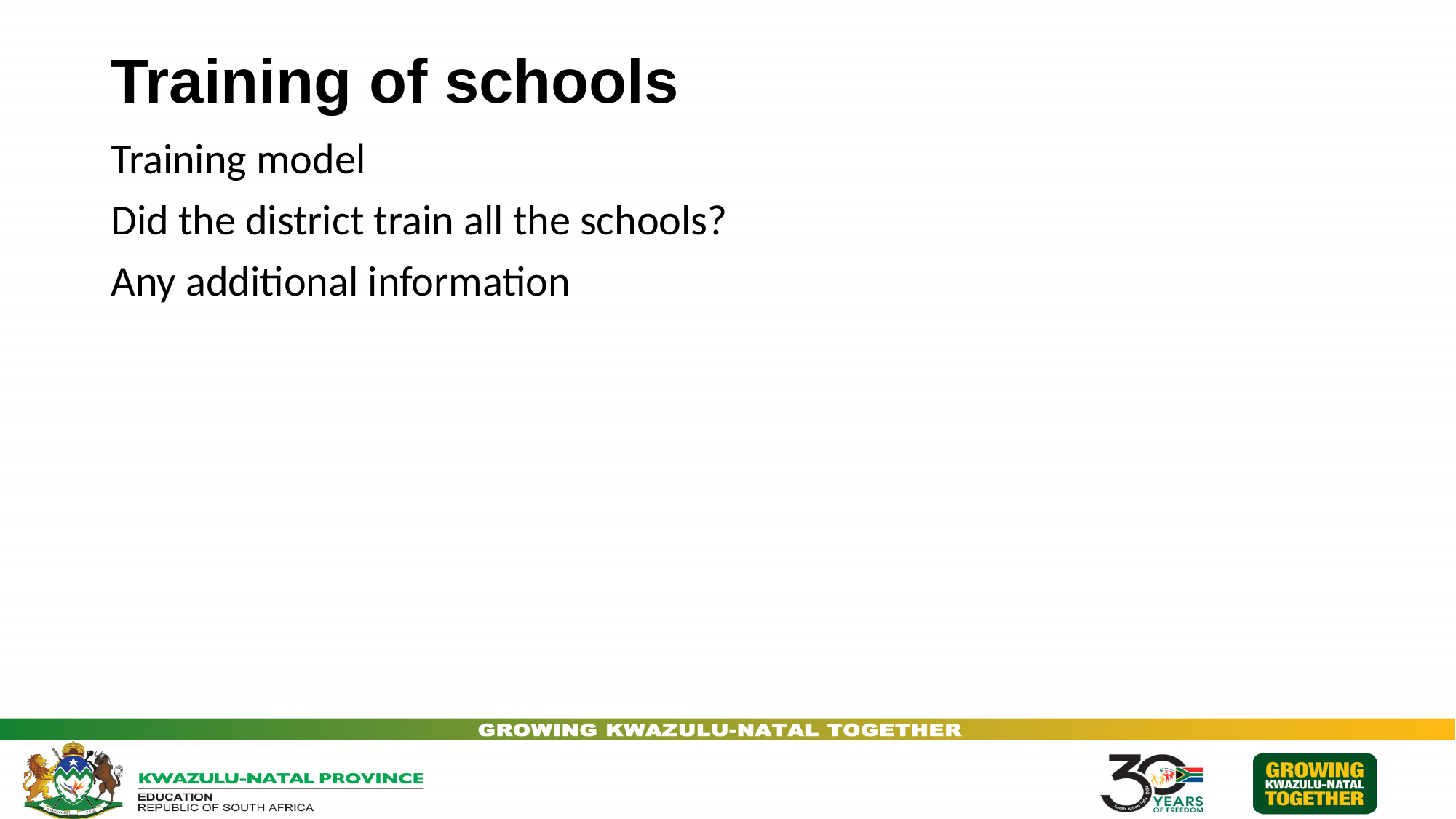

# Training of schools
Training model
Did the district train all the schools?
Any additional information